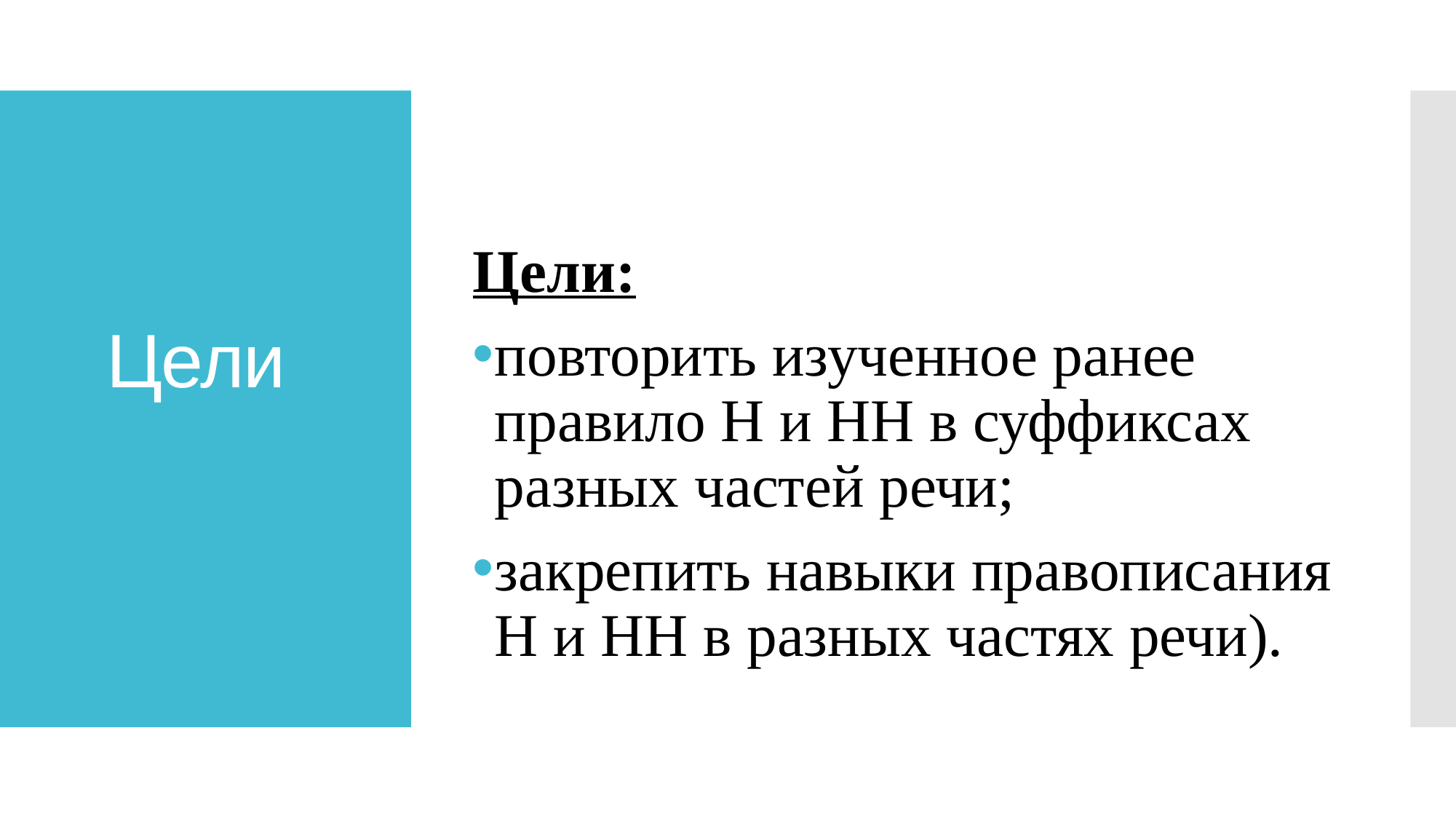

Цели:
повторить изученное ранее правило Н и НН в суффиксах разных частей речи;
закрепить навыки правописания Н и НН в разных частях речи).
# Цели